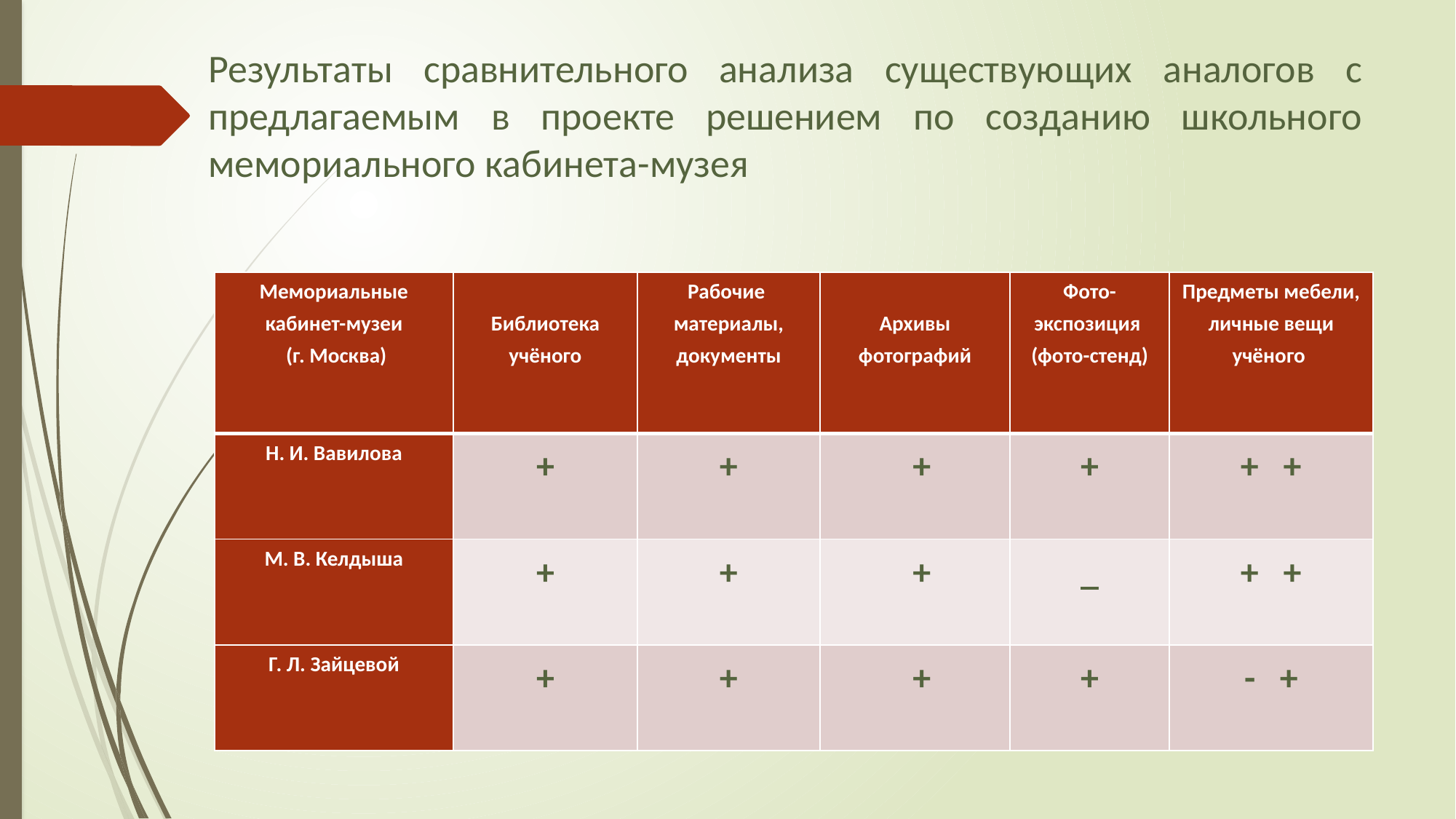

# Результаты сравнительного анализа существующих аналогов с предлагаемым в проекте решением по созданию школьного мемориального кабинета-музея
| Мемориальные кабинет-музеи (г. Москва) | Библиотека учёного | Рабочие материалы, документы | Архивы фотографий | Фото-экспозиция (фото-стенд) | Предметы мебели, личные вещи учёного |
| --- | --- | --- | --- | --- | --- |
| Н. И. Вавилова | + | + | + | + | + + |
| М. В. Келдыша | + | + | + | \_ | + + |
| Г. Л. Зайцевой | + | + | + | + | - + |